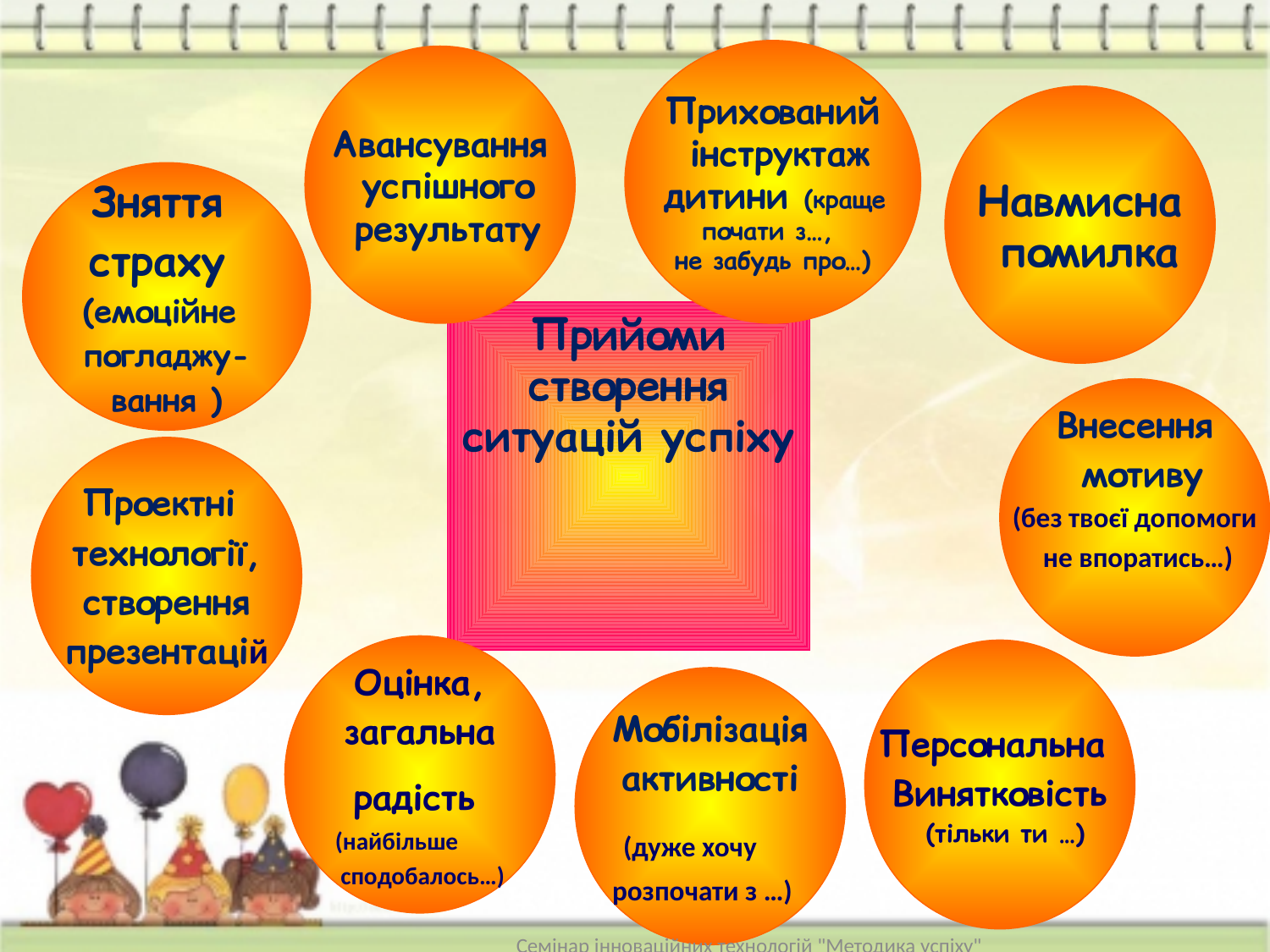

Прихований
 інструктаж
 дитини (краще
почати з…,
не забудь про…)
Авансування
 успішного
 результату
Навмисна
 помилка
Зняття
страху
(емоційне
погладжу-
вання )
Прийоми створення ситуацій успіху
Внесення
 мотиву
(без твоєї допомоги
 не впоратись…)

Проектні
технології,
 створення
презентацій
Оцінка,
загальна
радість
(найбільше
 сподобалось…)
Персональна
Винятковість
 (тільки ти …)
Мобілізація
активності
 (дуже хочу
розпочати з …)
Семінар інноваційних технологій "Методика успіху"